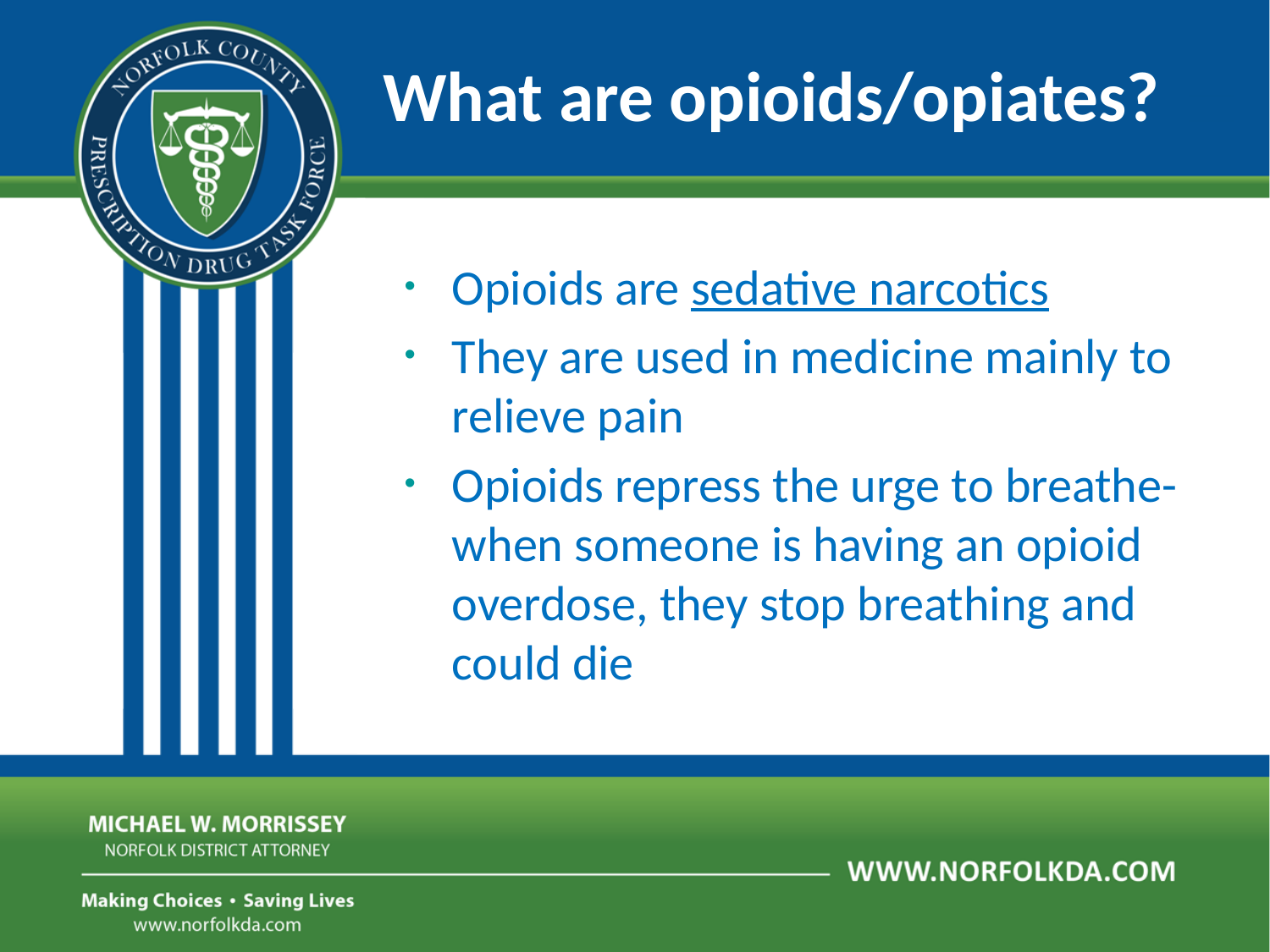

What are opioids/opiates?
Opioids are sedative narcotics
They are used in medicine mainly to
relieve pain
Opioids repress the urge to breathe-
when someone is having an opioid
overdose, they stop breathing and
could die